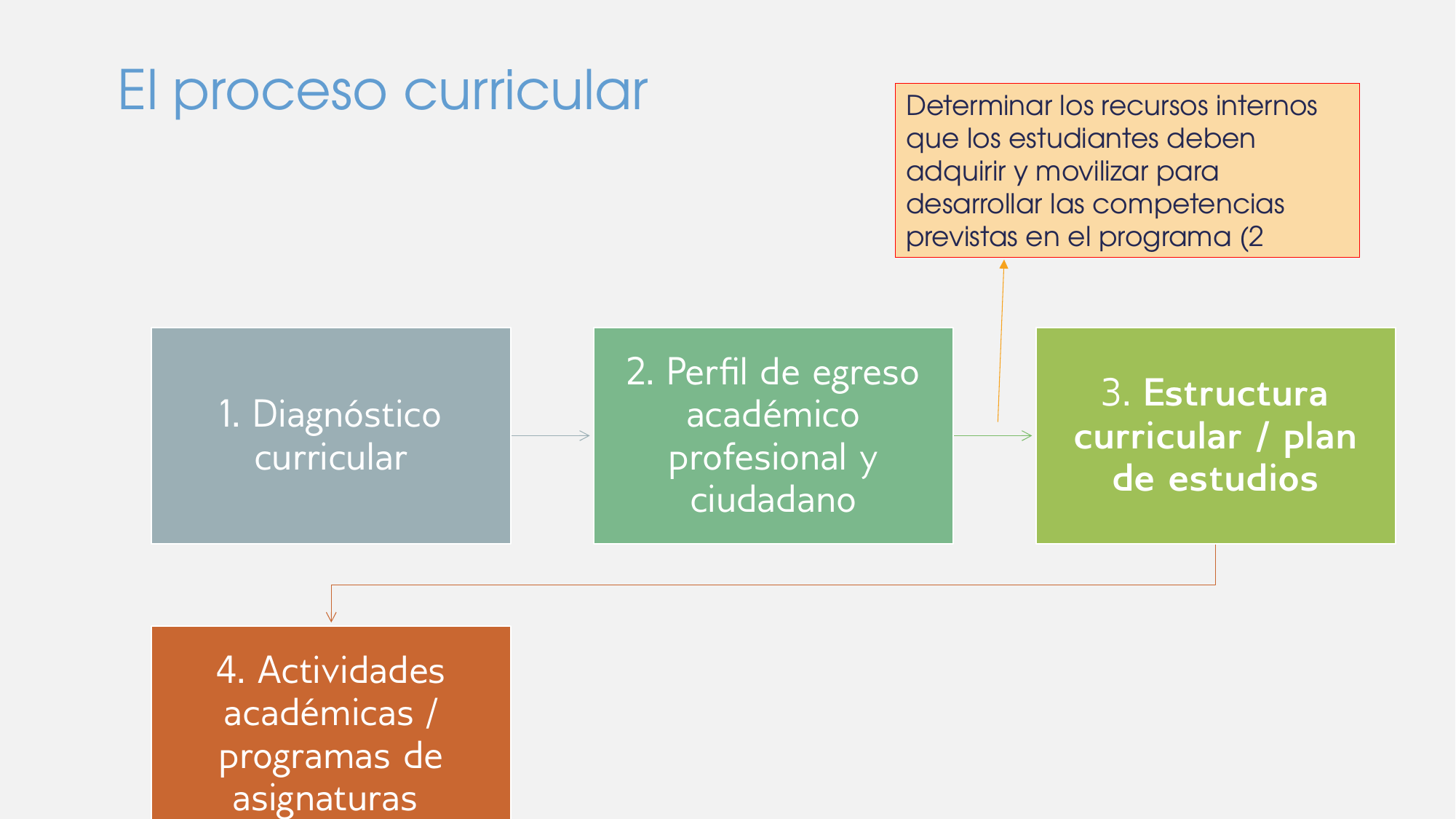

El proceso curricular
Determinar los recursos internos que los estudiantes deben adquirir y movilizar para desarrollar las competencias previstas en el programa (2

1. Diagnóstico curricular

2. Perfil de egreso académico profesional y ciudadano

3. Estructura curricular / plan de estudios
4. Actividades académicas / programas de asignaturas